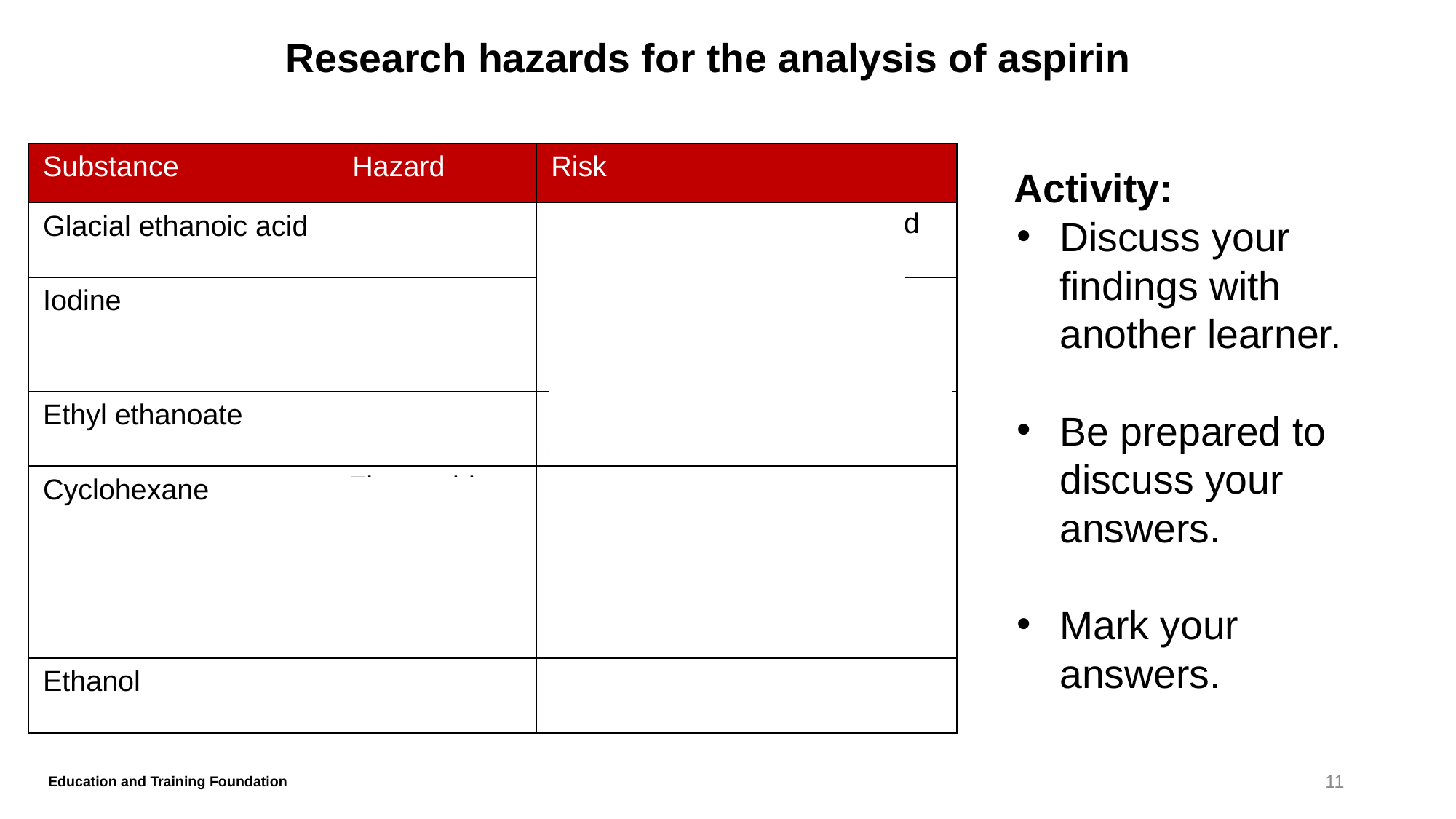

# Research hazards for the analysis of aspirin
| Substance | Hazard | Risk |
| --- | --- | --- |
| Glacial ethanoic acid | Corrosive Flammable | Causes severe skin burn and eye damage |
| Iodine | Harmful Environment hazard | Harmful if in contact with skin or inhaled |
| Ethyl ethanoate | Flammable Harmful | Harmful if in contact with skin or inhaled |
| Cyclohexane | Flammable Irritant Harmful to the environment | Causes skin irritation |
| Ethanol | Flammable | Highly flammable |
Activity:
Discuss your findings with another learner.

Be prepared to discuss your answers.

Mark your answers.

11
Education and Training Foundation